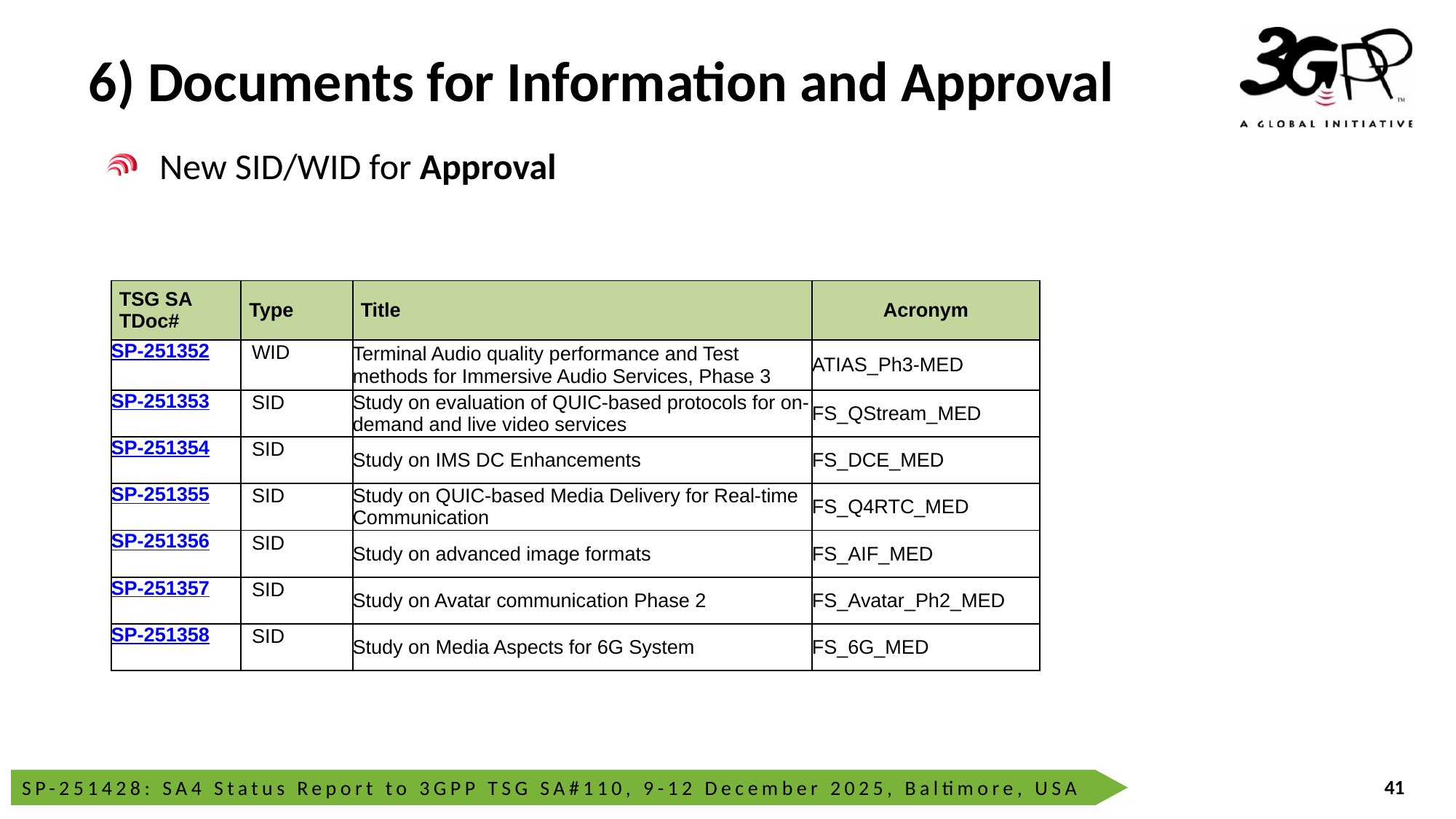

# 6) Documents for Information and Approval
New SID/WID for Approval

| TSG SA TDoc# | Type | Title | Acronym |
| --- | --- | --- | --- |
| SP-251352 | WID | Terminal Audio quality performance and Test methods for Immersive Audio Services, Phase 3 | ATIAS\_Ph3-MED |
| SP-251353 | SID | Study on evaluation of QUIC-based protocols for on-demand and live video services | FS\_QStream\_MED |
| SP-251354 | SID | Study on IMS DC Enhancements | FS\_DCE\_MED |
| SP-251355 | SID | Study on QUIC-based Media Delivery for Real-time Communication | FS\_Q4RTC\_MED |
| SP-251356 | SID | Study on advanced image formats | FS\_AIF\_MED |
| SP-251357 | SID | Study on Avatar communication Phase 2 | FS\_Avatar\_Ph2\_MED |
| SP-251358 | SID | Study on Media Aspects for 6G System | FS\_6G\_MED |